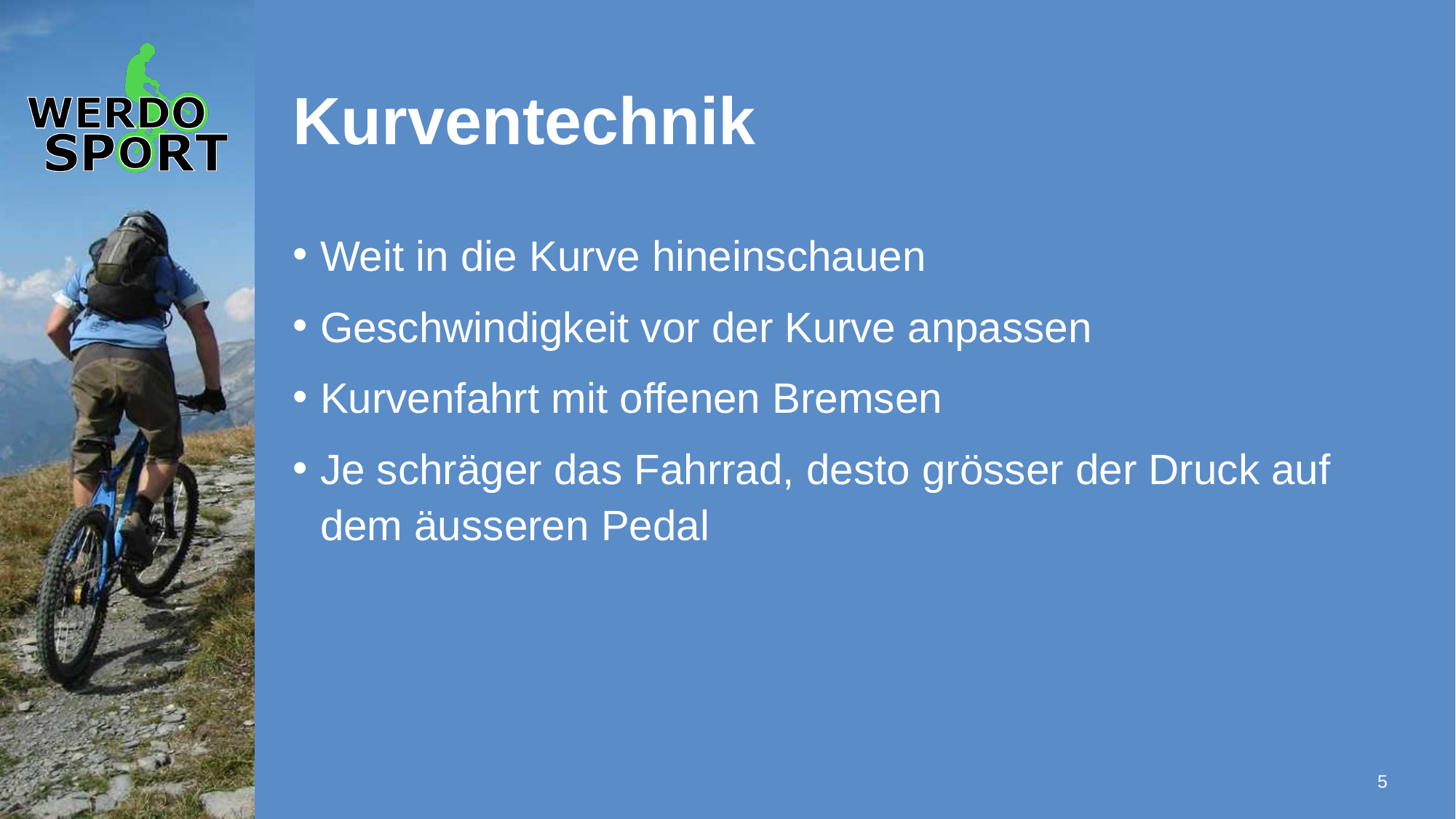

# Kurventechnik
Weit in die Kurve hineinschauen
Geschwindigkeit vor der Kurve anpassen
Kurvenfahrt mit offenen Bremsen
Je schräger das Fahrrad, desto grösser der Druck auf dem äusseren Pedal
5